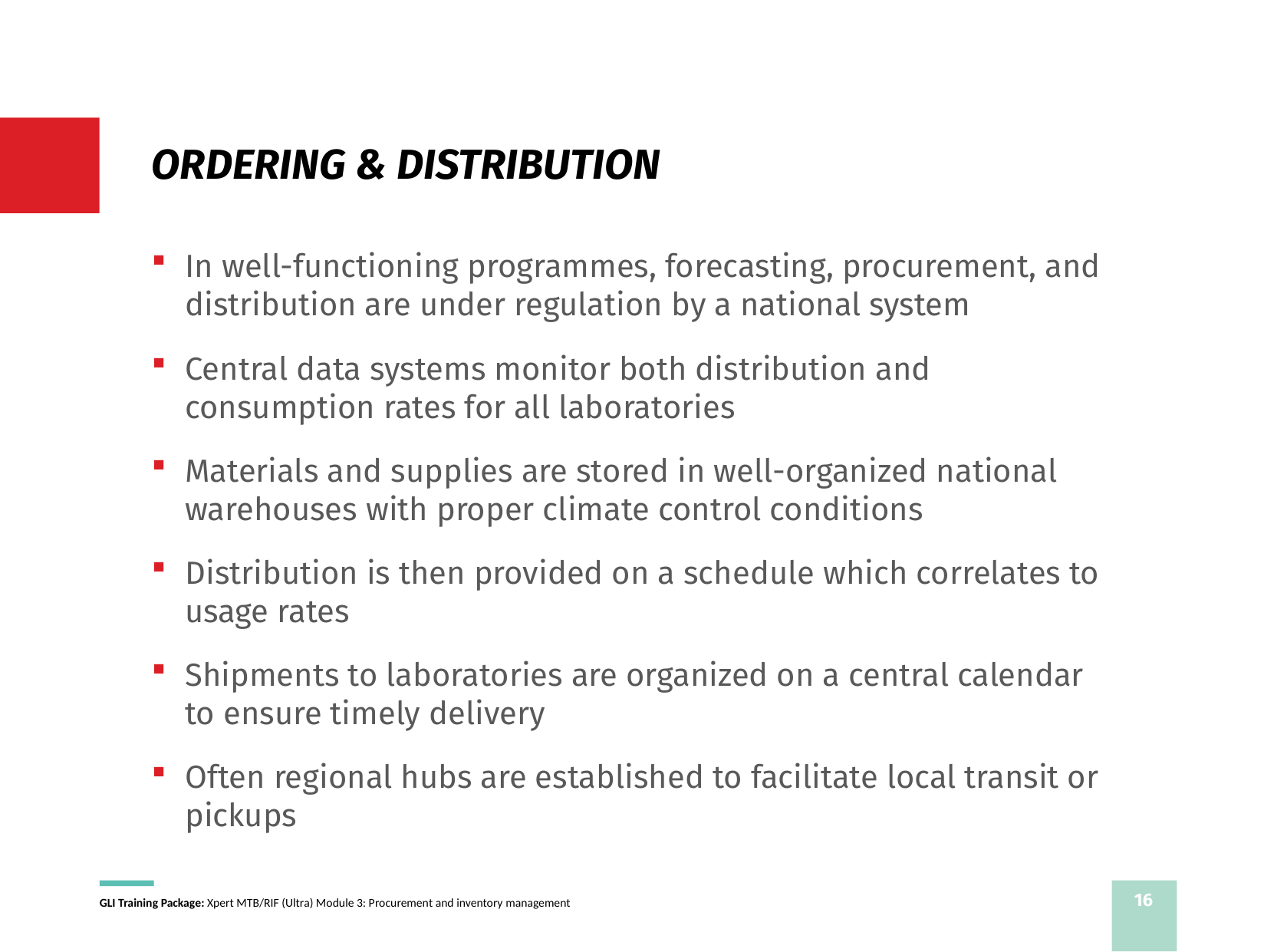

# ORDERING & DISTRIBUTION
In well-functioning programmes, forecasting, procurement, and distribution are under regulation by a national system
Central data systems monitor both distribution and consumption rates for all laboratories
Materials and supplies are stored in well-organized national warehouses with proper climate control conditions
Distribution is then provided on a schedule which correlates to usage rates
Shipments to laboratories are organized on a central calendar to ensure timely delivery
Often regional hubs are established to facilitate local transit or pickups